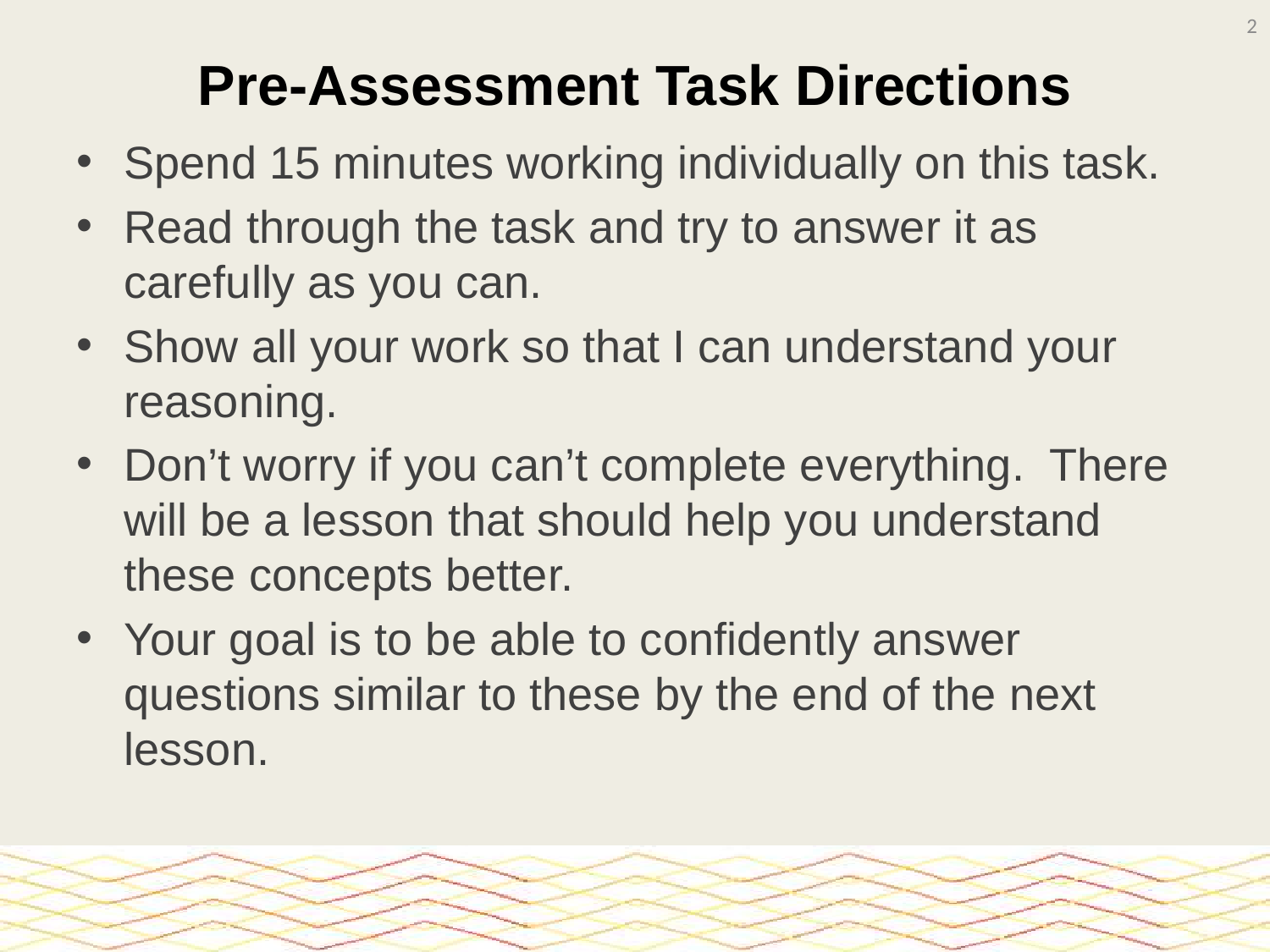

2
# Pre-Assessment Task Directions
Spend 15 minutes working individually on this task.
Read through the task and try to answer it as carefully as you can.
Show all your work so that I can understand your reasoning.
Don’t worry if you can’t complete everything.  There will be a lesson that should help you understand these concepts better.
Your goal is to be able to confidently answer questions similar to these by the end of the next lesson.